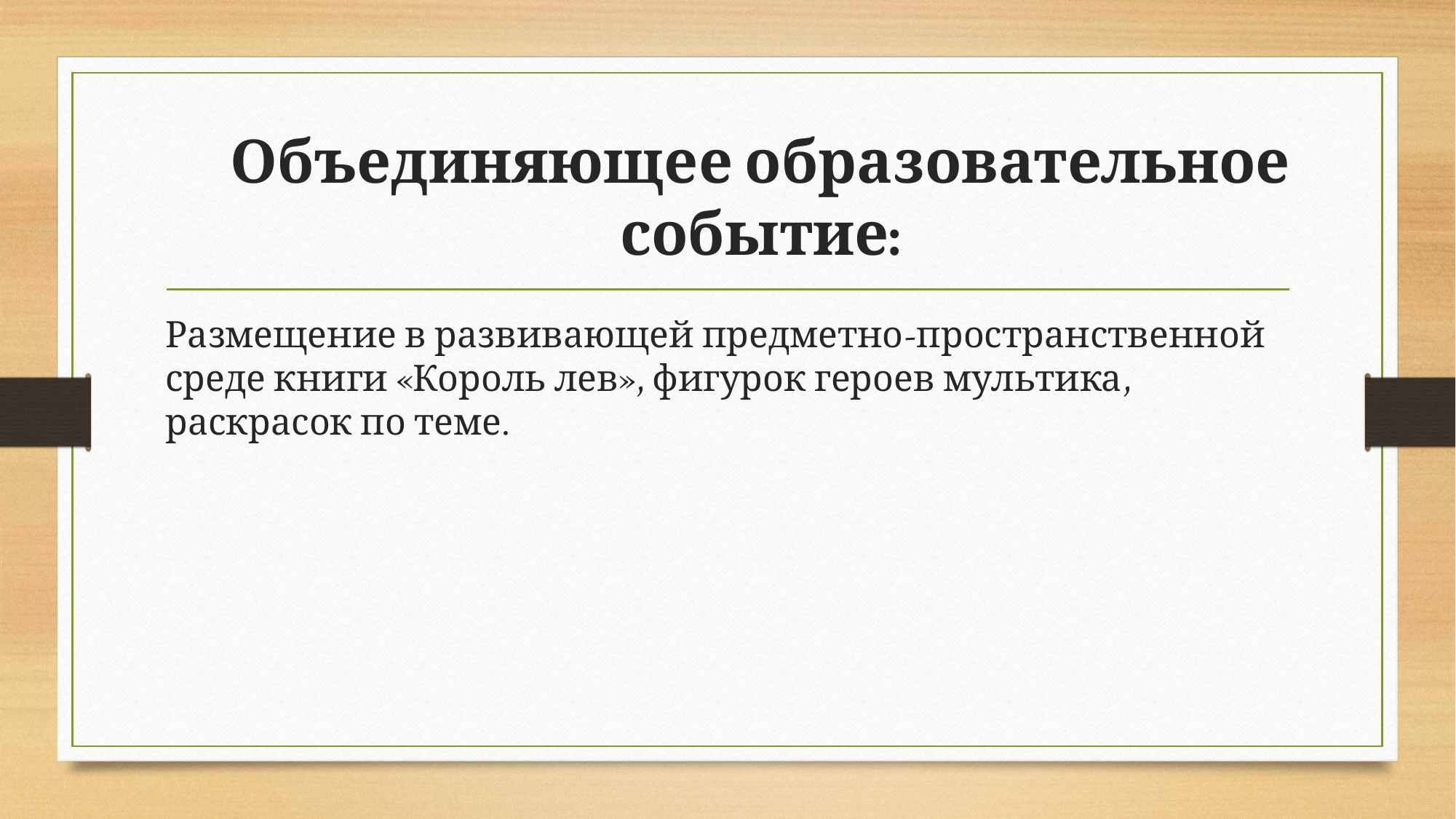

# Объединяющее образовательное событие:
Размещение в развивающей предметно-пространственной среде книги «Король лев», фигурок героев мультика, раскрасок по теме.